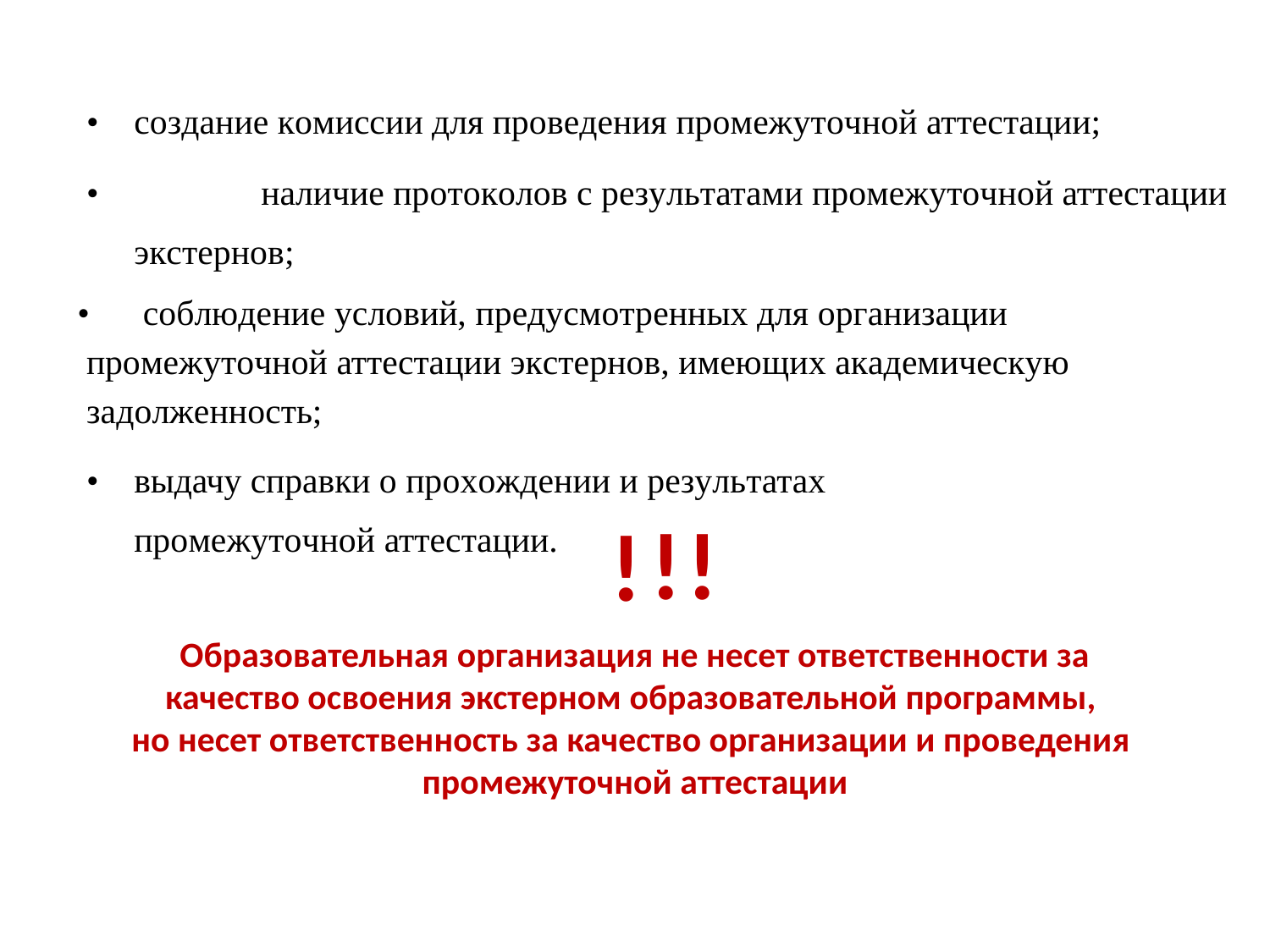

• 	создание комиссии для проведения промежуточной аттестации;

•		наличие протоколов с результатами промежуточной аттестации экстернов;

• 	соблюдение условий, предусмотренных для организации промежуточной аттестации экстернов, имеющих академическую задолженность;

• 	выдачу справки о прохождении и результатах промежуточной аттестации.
!
!
!
Образовательная организация не несет ответственности за качество освоения экстерном образовательной программы,
но несет ответственность за качество организации и проведения  промежуточной аттестации